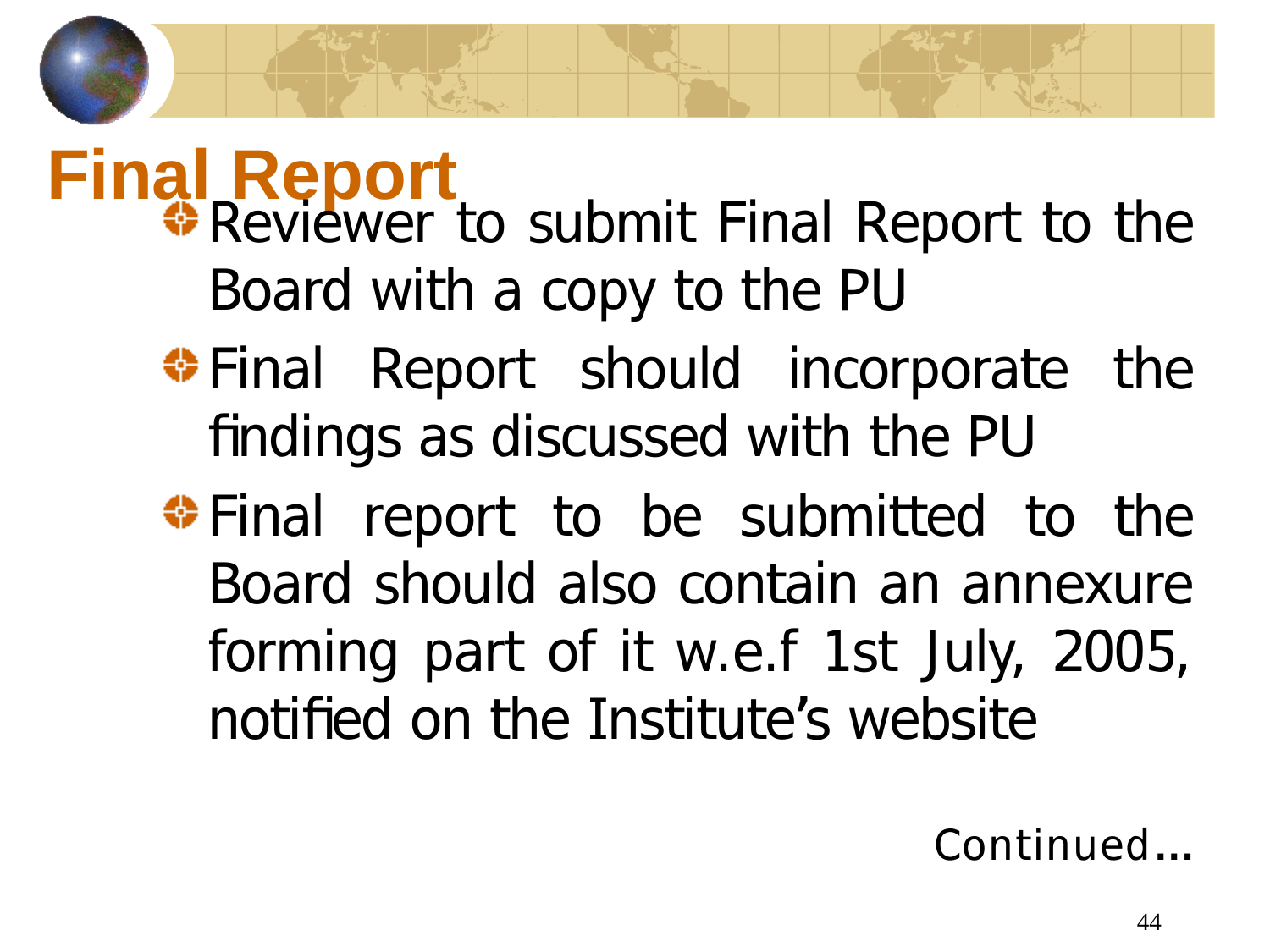

# Final Report
Reviewer to submit Final Report to the Board with a copy to the PU
Final Report should incorporate the findings as discussed with the PU
Final report to be submitted to the Board should also contain an annexure forming part of it w.e.f 1st July, 2005, notified on the Institute’s website

Continued…
44